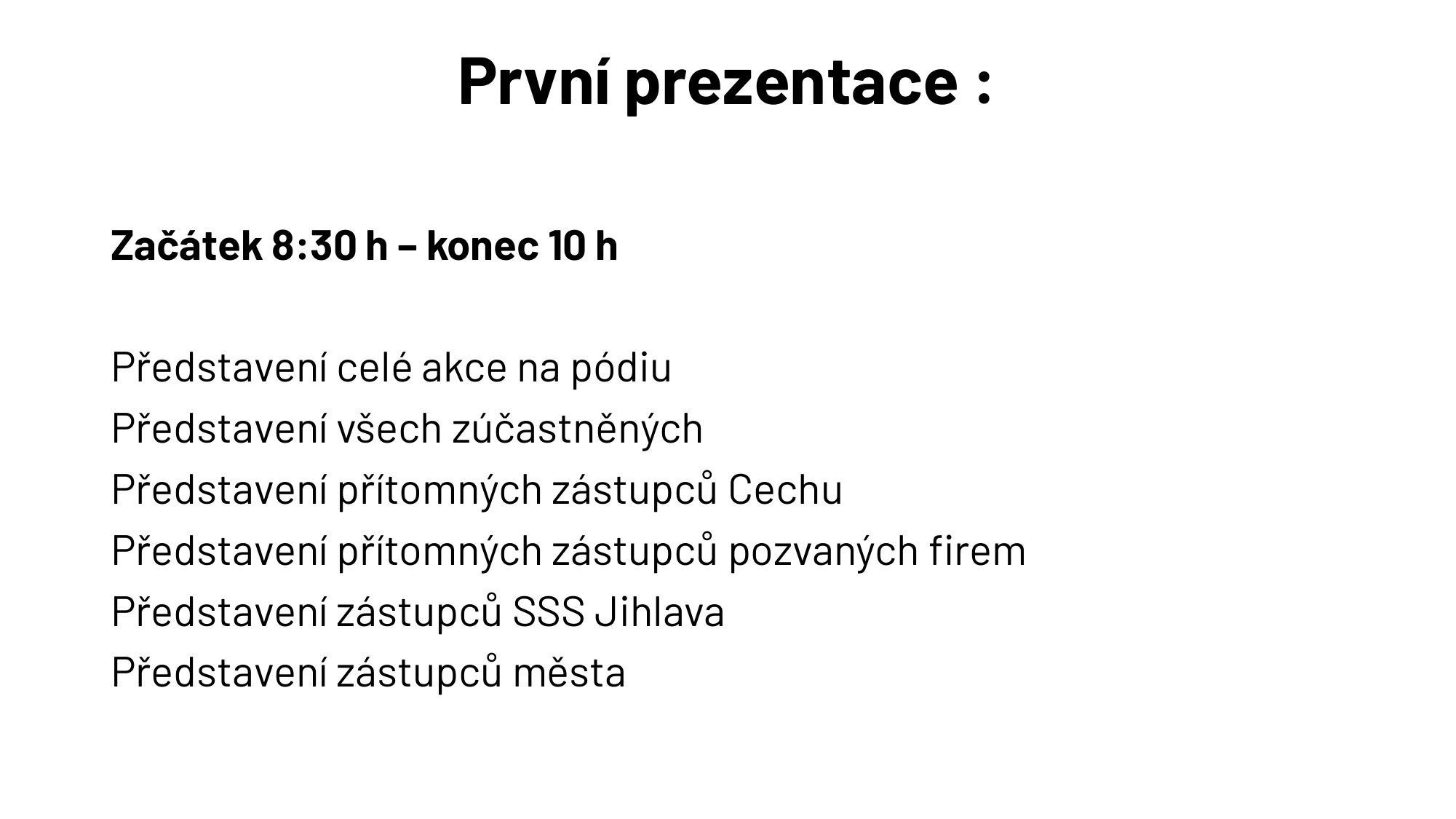

# První prezentace :
Začátek 8:30 h – konec 10 h

Představení celé akce na pódiu
Představení všech zúčastněných
Představení přítomných zástupců Cechu
Představení přítomných zástupců pozvaných firem
Představení zástupců SSS Jihlava
Představení zástupců města